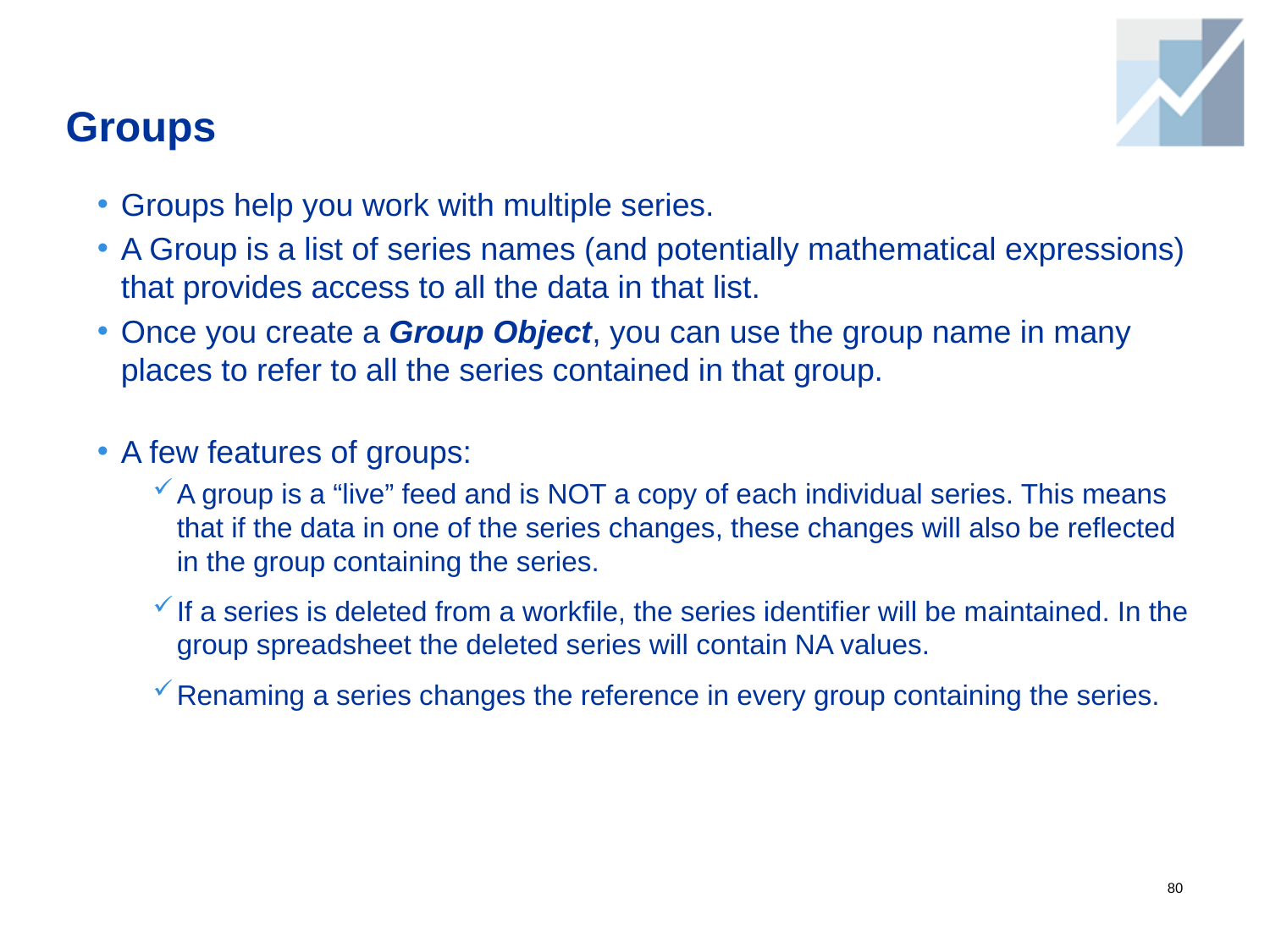

# Groups
Groups help you work with multiple series.
A Group is a list of series names (and potentially mathematical expressions) that provides access to all the data in that list.
Once you create a Group Object, you can use the group name in many places to refer to all the series contained in that group.
A few features of groups:
A group is a “live” feed and is NOT a copy of each individual series. This means that if the data in one of the series changes, these changes will also be reflected in the group containing the series.
If a series is deleted from a workfile, the series identifier will be maintained. In the group spreadsheet the deleted series will contain NA values.
Renaming a series changes the reference in every group containing the series.

80